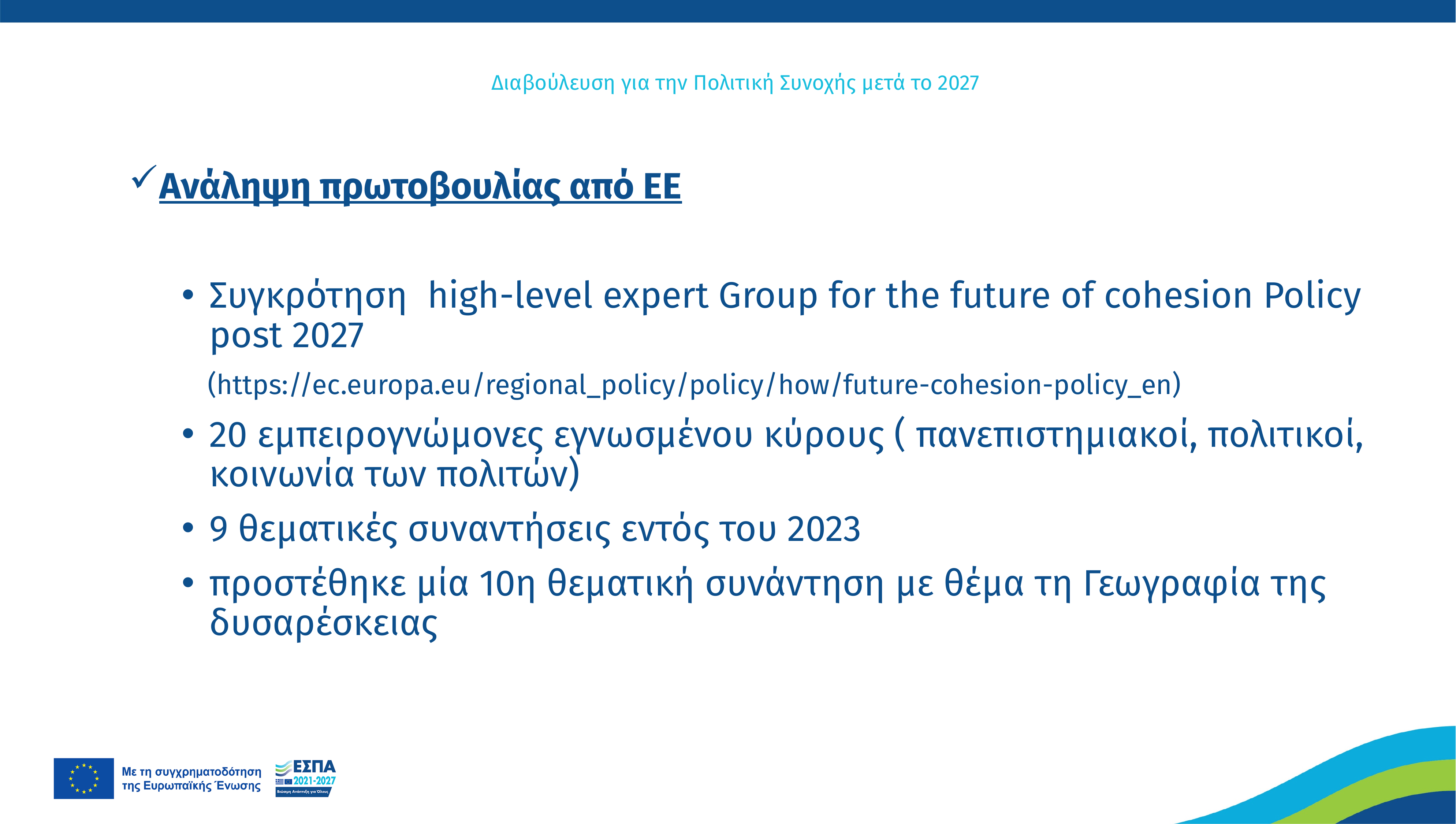

# Διαβούλευση για την Πολιτική Συνοχής μετά το 2027
Ανάληψη πρωτοβουλίας από ΕΕ

Συγκρότηση  high-level expert Group for the future of cohesion Policy post 2027
    (https://ec.europa.eu/regional_policy/policy/how/future-cohesion-policy_en)
20 εμπειρογνώμονες εγνωσμένου κύρους ( πανεπιστημιακοί, πολιτικοί, κοινωνία των πολιτών)
9 θεματικές συναντήσεις εντός του 2023
προστέθηκε μία 10η θεματική συνάντηση με θέμα τη Γεωγραφία της δυσαρέσκειας